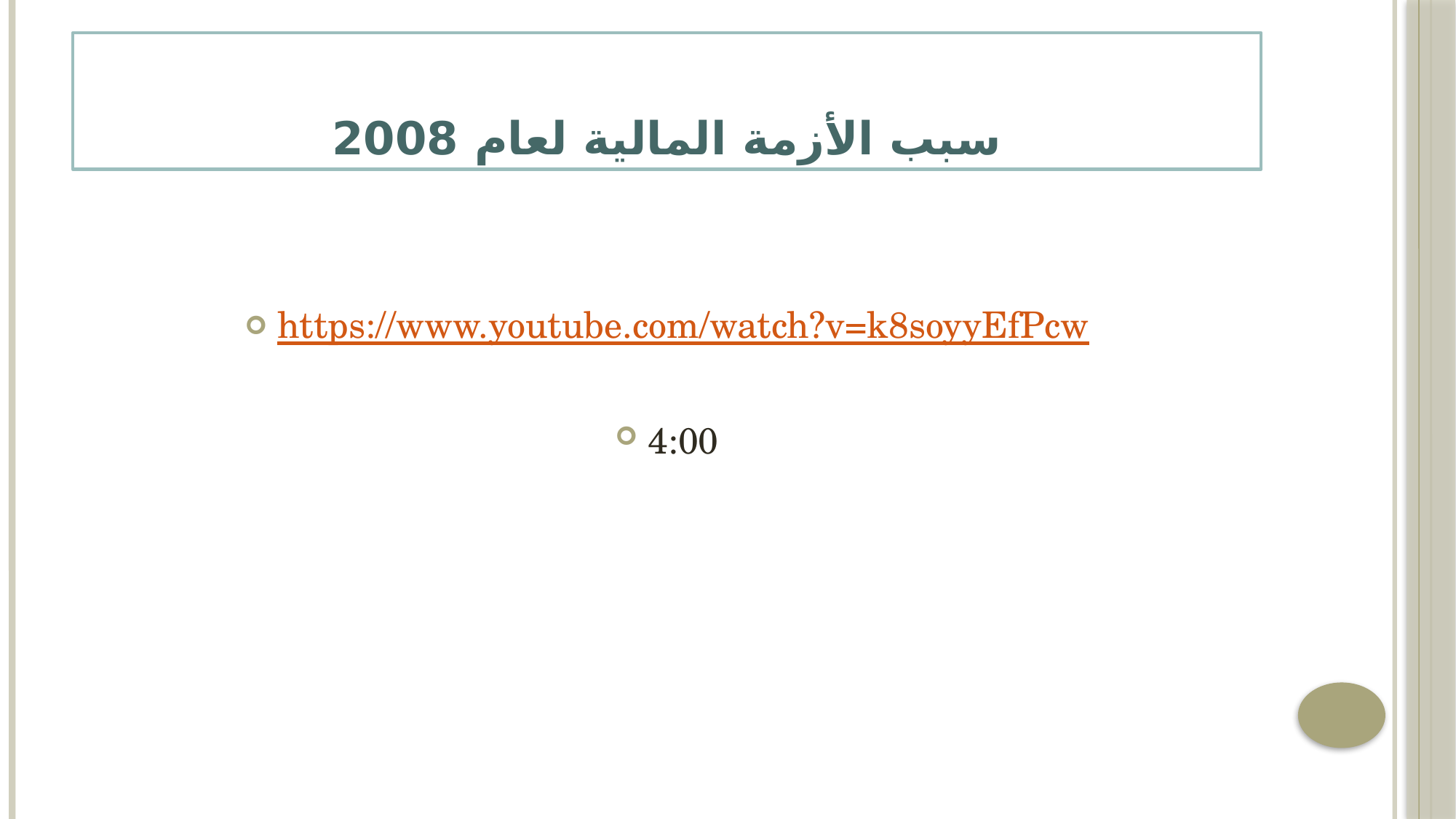

# سبب الأزمة المالية لعام 2008

https://www.youtube.com/watch?v=k8soyyEfPcw

4:00